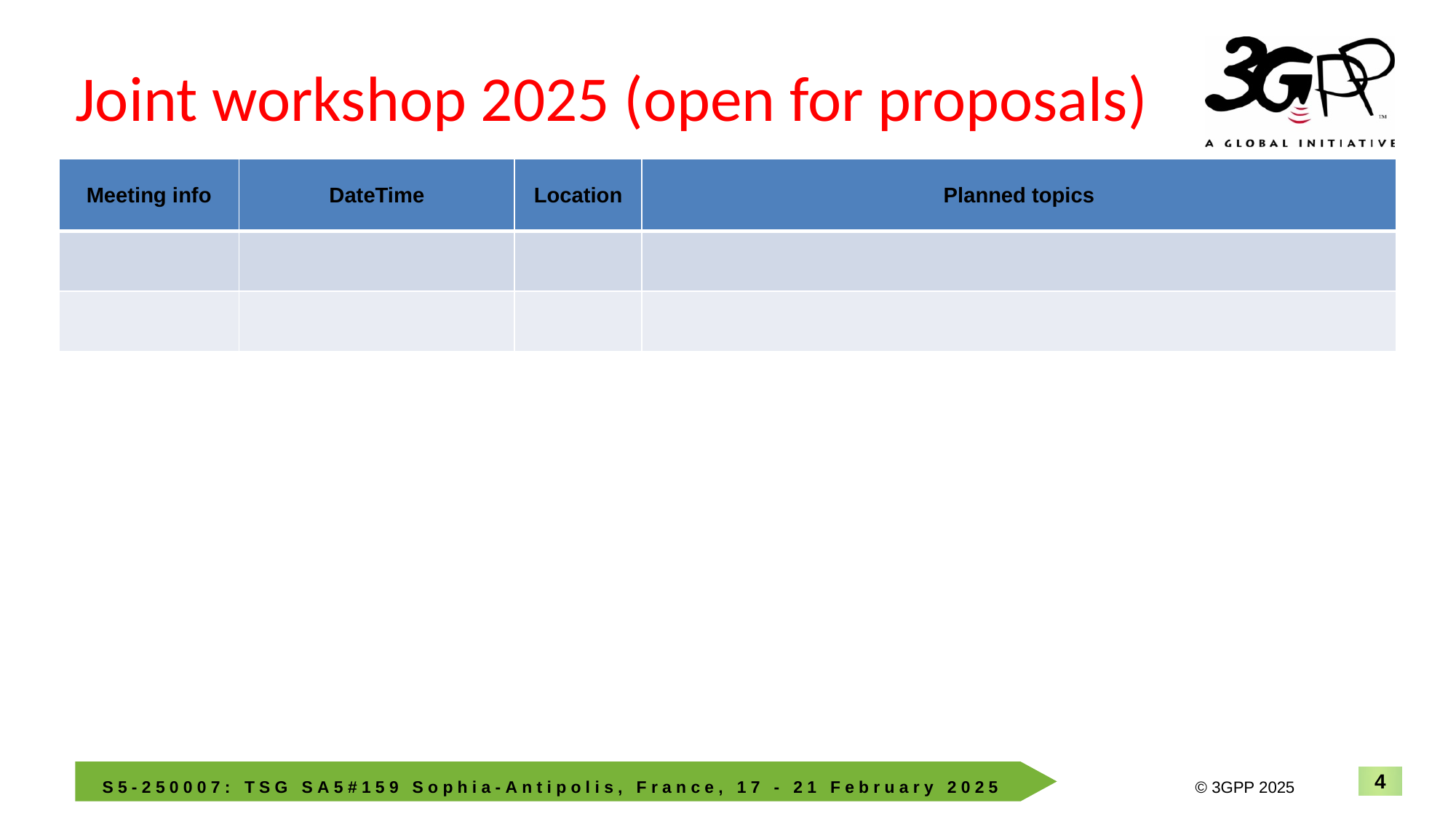

# Joint workshop 2025 (open for proposals)
| Meeting info | DateTime | Location | Planned topics |
| --- | --- | --- | --- |
|  |  |  |  |
|  |  |  |  |